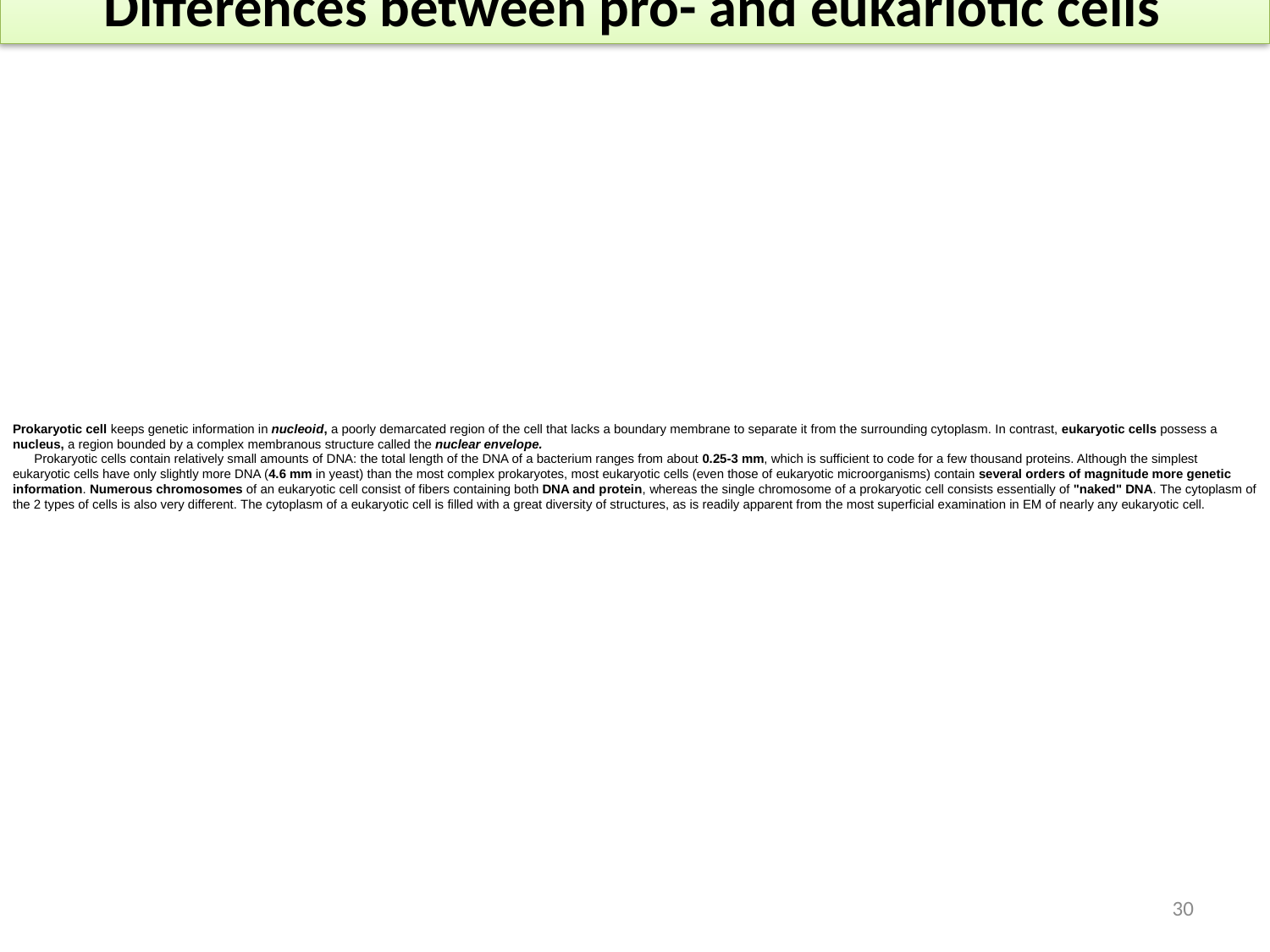

Differences between pro- and eukariotic cells
# Prokaryotic cell keeps genetic information in nucleoid, a poorly demarcated region of the cell that lacks a boundary membrane to separate it from the surrounding cytoplasm. In contrast, eukaryotic cells possess a nucleus, a region bounded by a complex membranous structure called the nuclear envelope. Prokaryotic cells contain relatively small amounts of DNA: the total length of the DNA of a bacterium ranges from about 0.25-3 mm, which is sufficient to code for a few thousand proteins. Although the simplest eukaryotic cells have only slightly more DNA (4.6 mm in yeast) than the most complex prokaryotes, most eukaryotic cells (even those of eukaryotic microorganisms) contain several orders of magnitude more genetic information. Numerous chromosomes of an eukaryotic cell consist of fibers containing both DNA and protein, whereas the single chromosome of a prokaryotic cell consists essentially of "naked" DNA. The cytoplasm of the 2 types of cells is also very different. The cytoplasm of a eukaryotic cell is filled with a great diversity of structures, as is readily apparent from the most superficial examination in EM of nearly any eukaryotic cell.
30